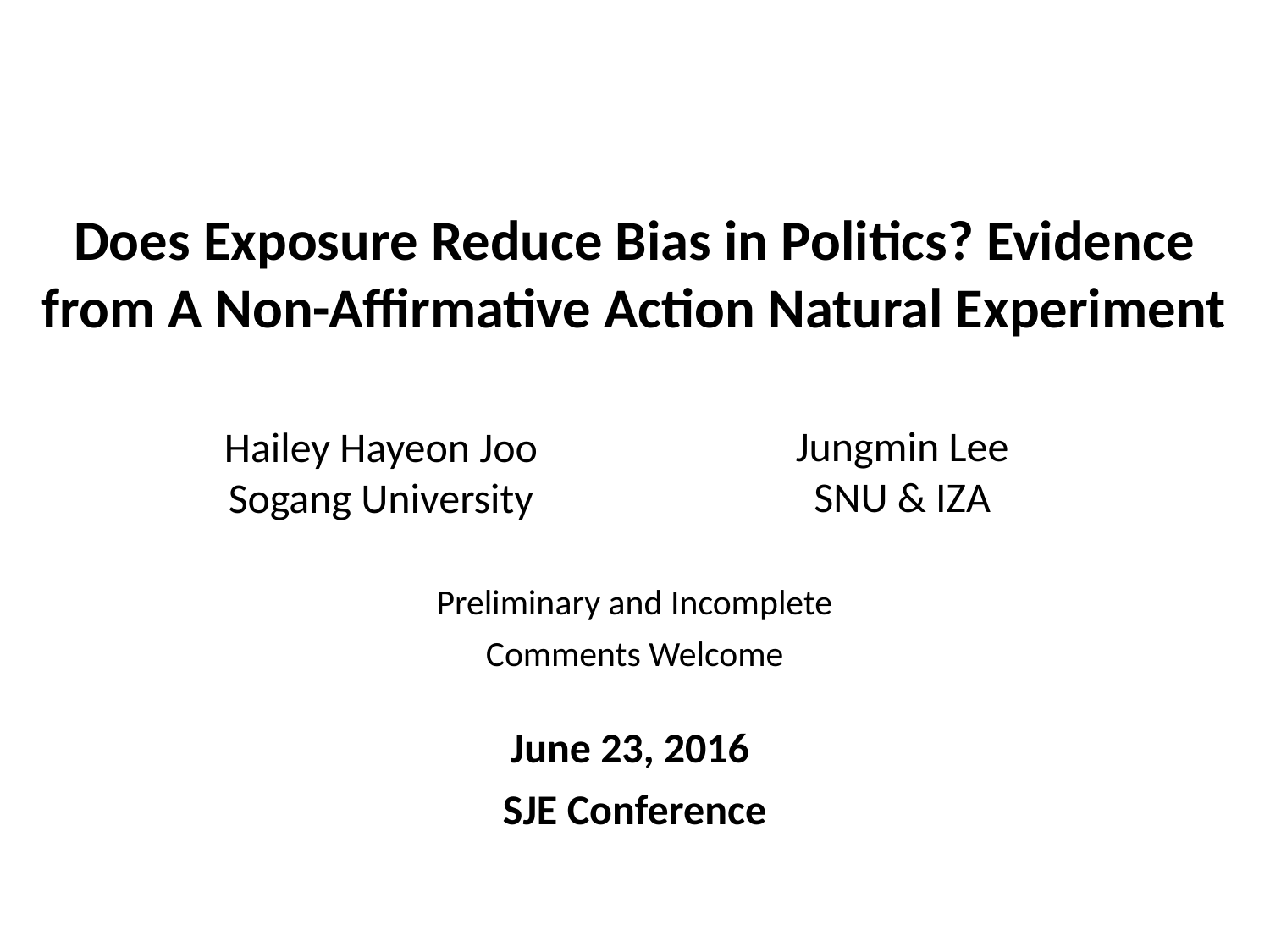

# Does Exposure Reduce Bias in Politics? Evidence from A Non-Affirmative Action Natural Experiment
Jungmin Lee
SNU & IZA
Hailey Hayeon Joo
Sogang University
Preliminary and Incomplete
Comments Welcome

June 23, 2016
SJE Conference
1